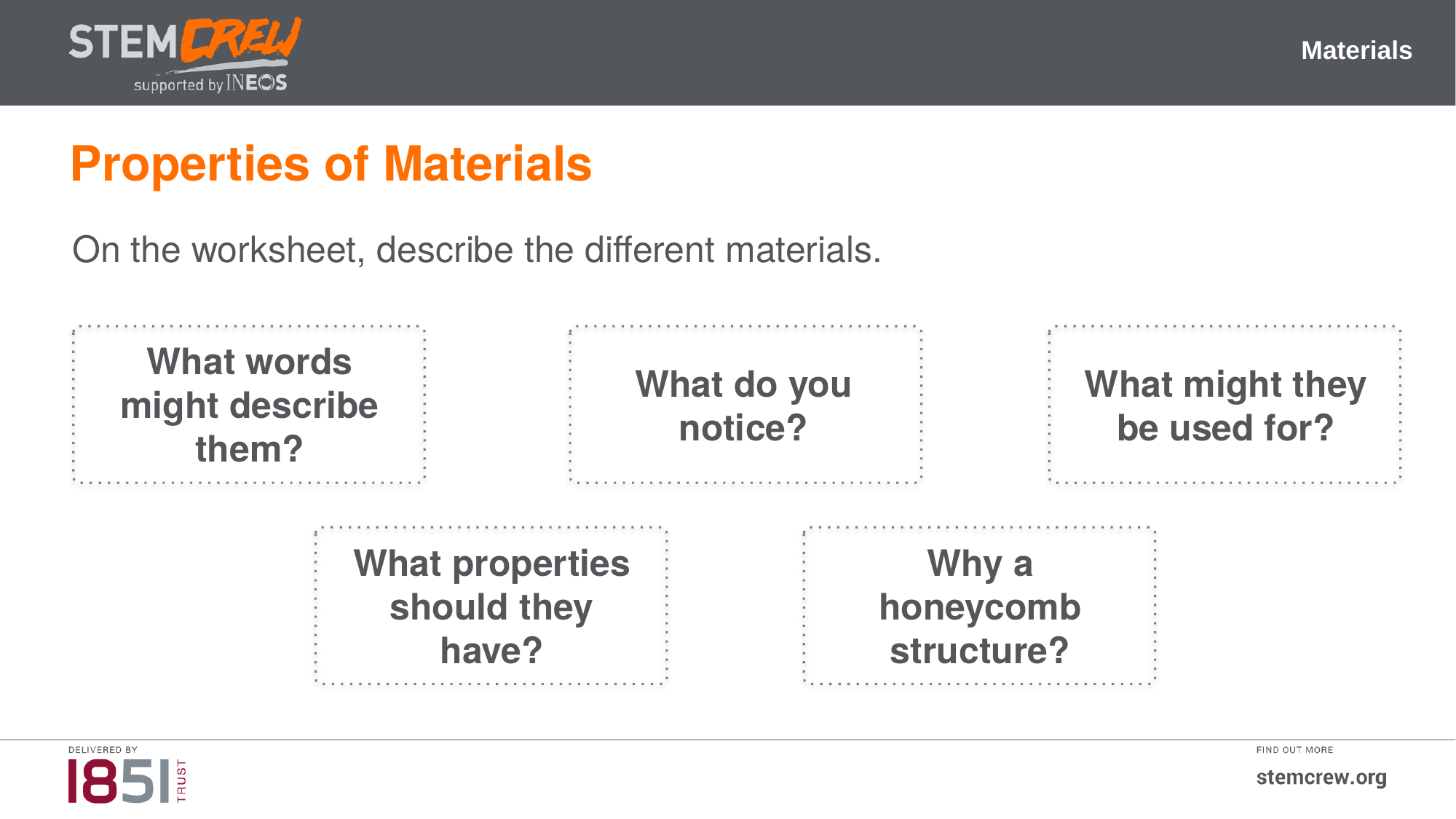

Materials
Properties of Materials
On the worksheet, describe the different materials.

What words might describe them?

What do you notice?

What might they be used for?

What properties should they have?

Why a honeycomb structure?